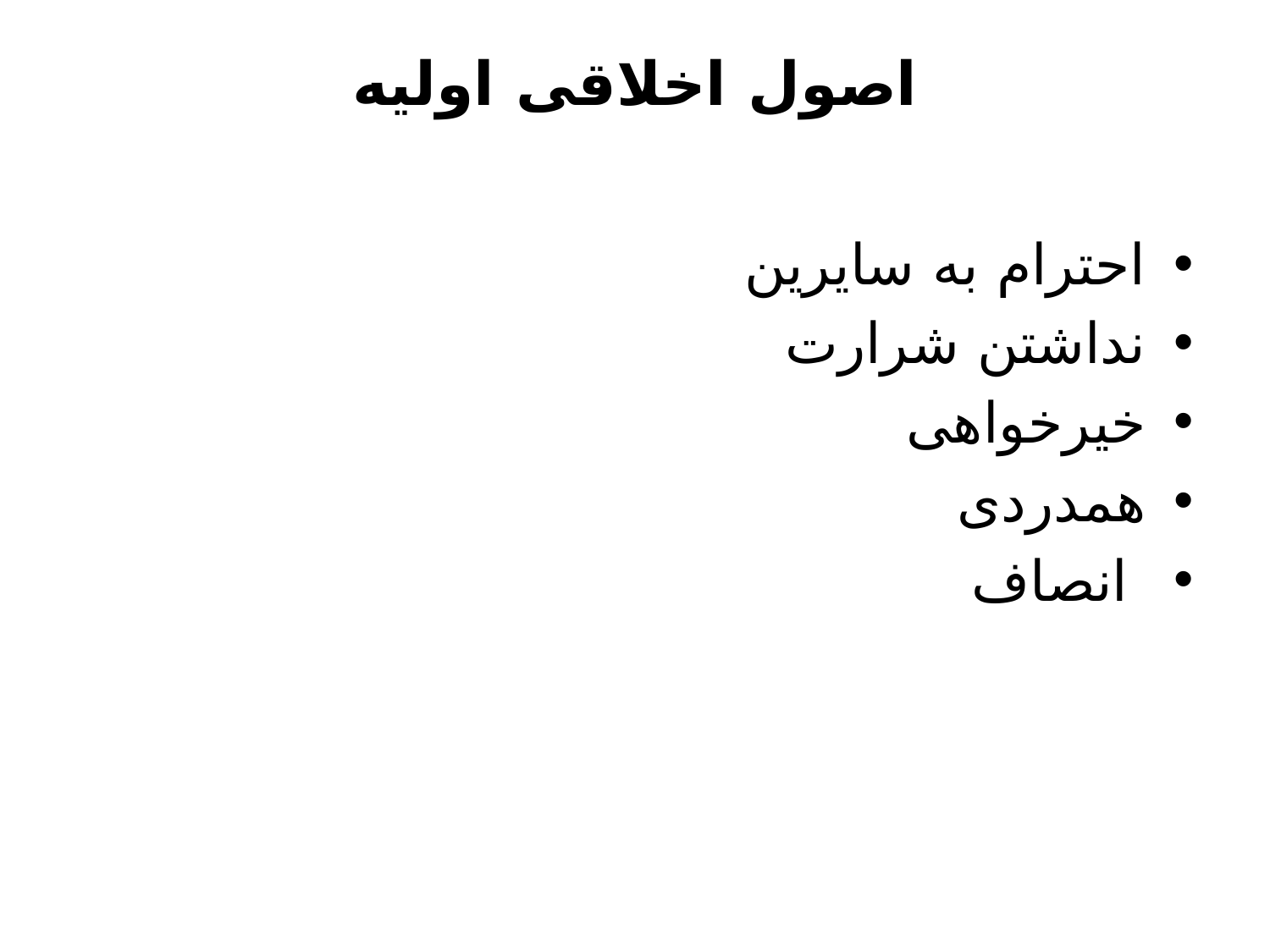

# اصول اخلاقی اولیه
احترام به سایرین
نداشتن شرارت
خیرخواهی
همدردی
 انصاف